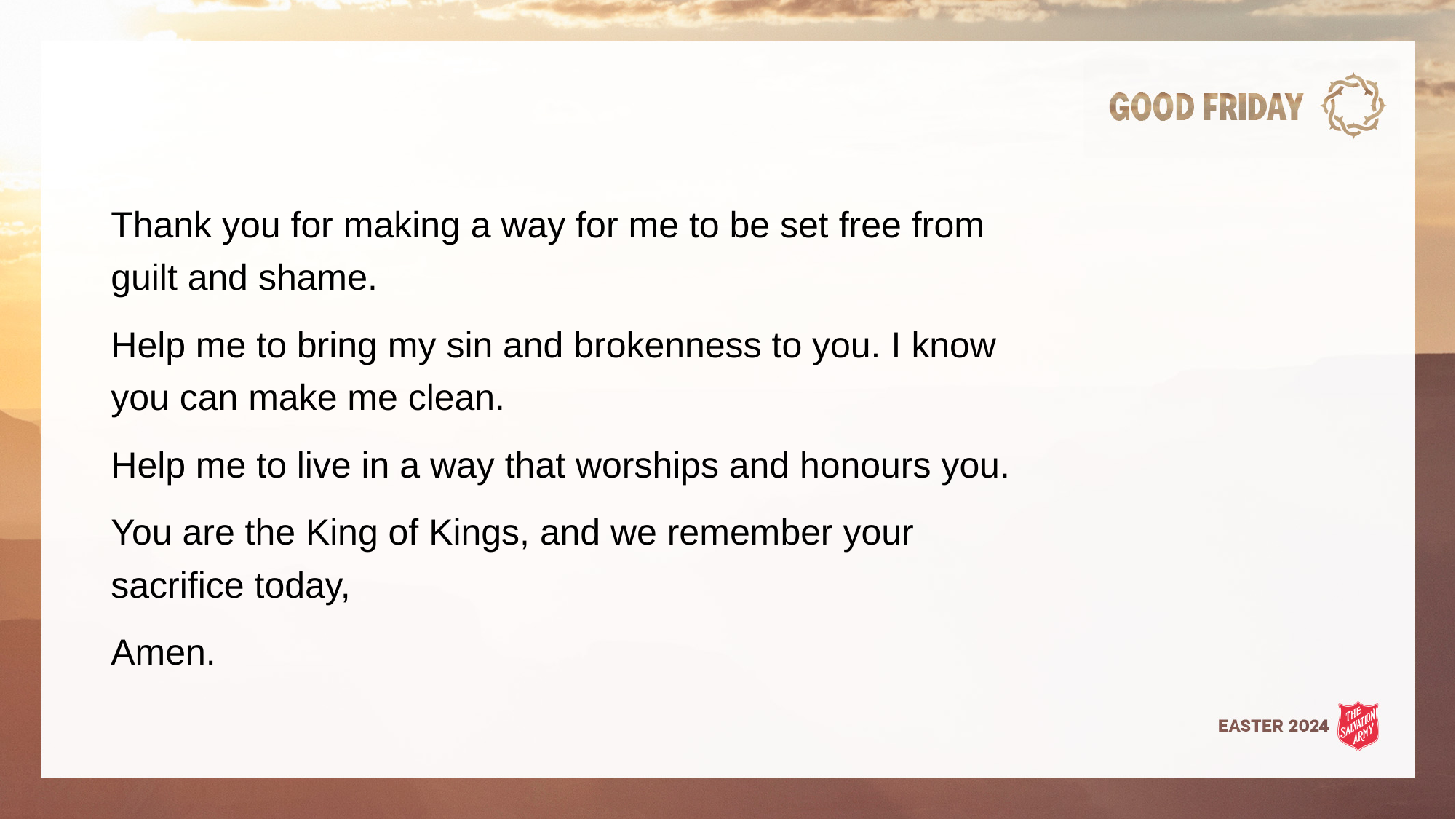

Thank you for making a way for me to be set free from guilt and shame.
Help me to bring my sin and brokenness to you. I know you can make me clean.
Help me to live in a way that worships and honours you.
You are the King of Kings, and we remember your sacrifice today,
Amen.